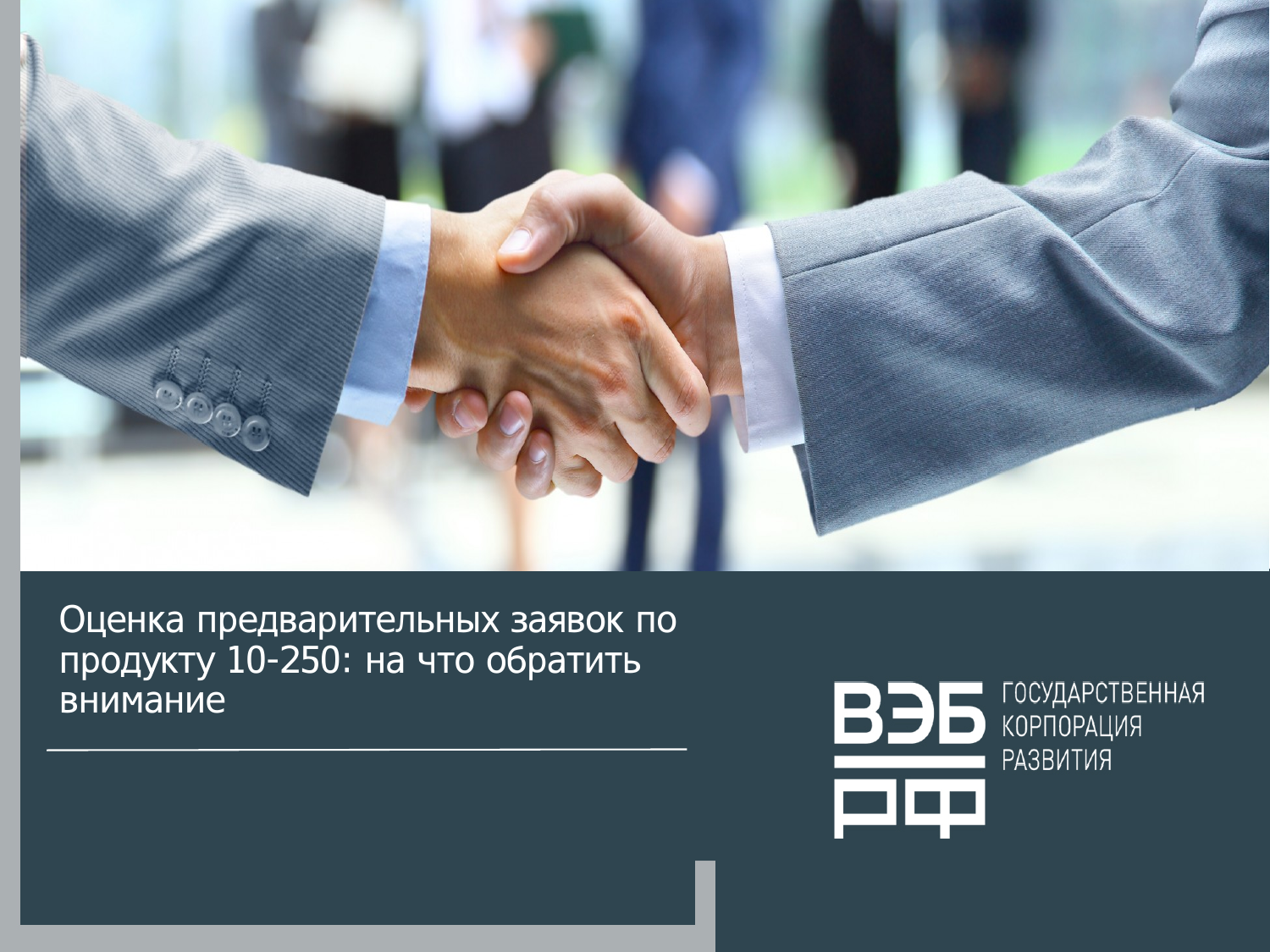

# Оценка предварительных заявок по продукту 10-250: на что обратить внимание